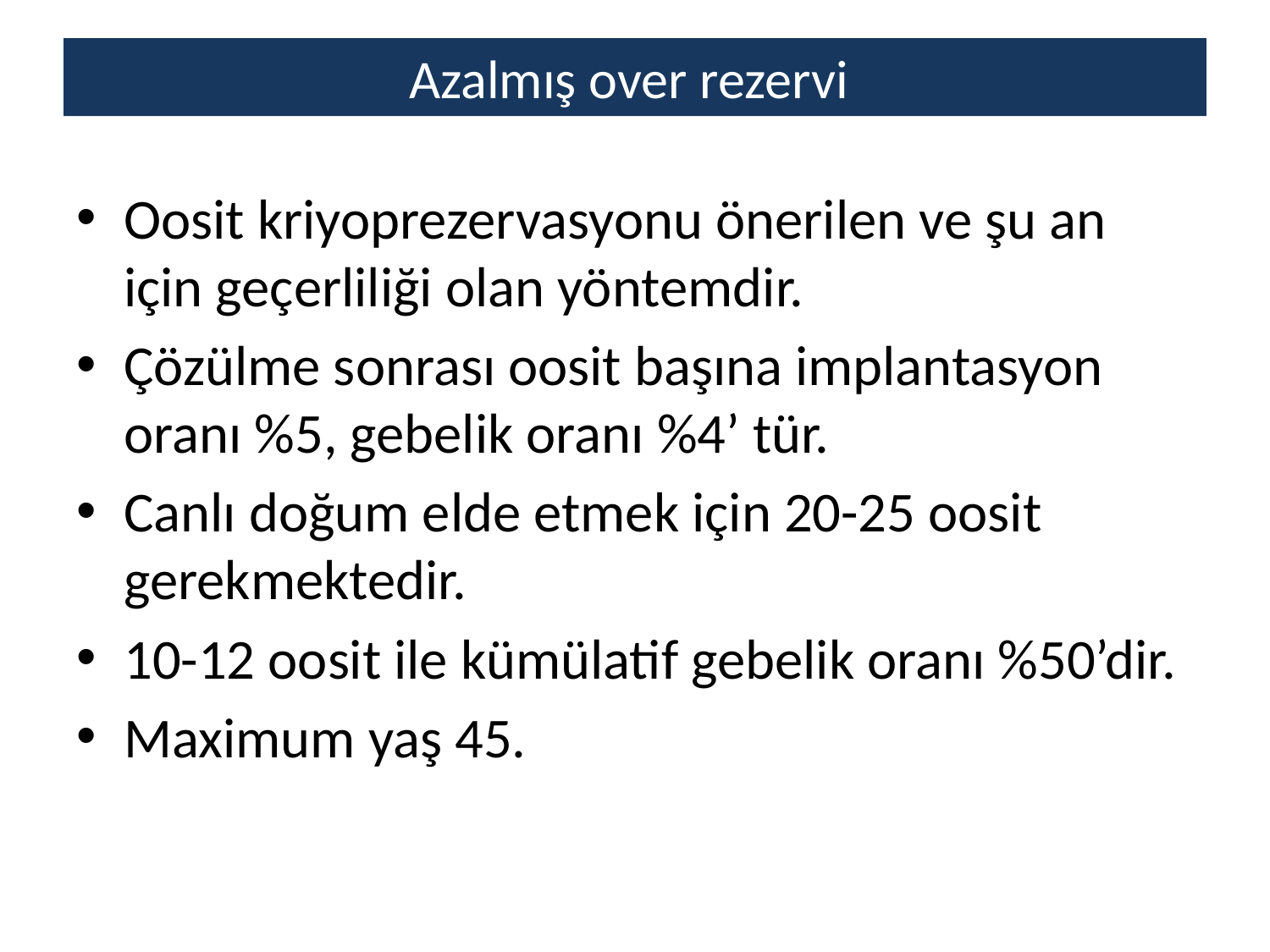

# Azalmış over rezervi
Oosit kriyoprezervasyonu önerilen ve şu an için geçerliliği olan yöntemdir.
Çözülme sonrası oosit başına implantasyon oranı %5, gebelik oranı %4’ tür.
Canlı doğum elde etmek için 20-25 oosit gerekmektedir.
10-12 oosit ile kümülatif gebelik oranı %50’dir.
Maximum yaş 45.